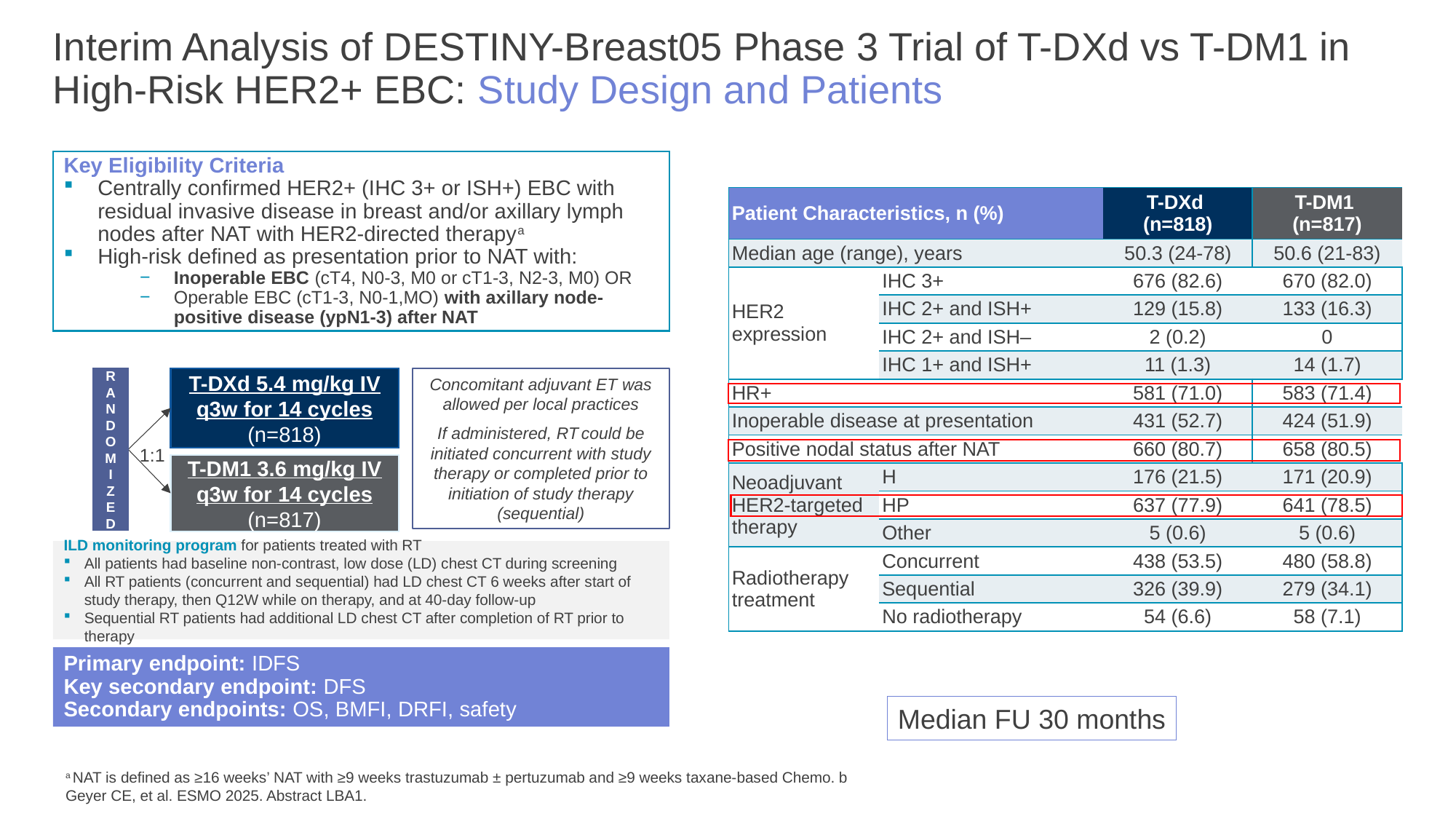

# Interim Analysis of DESTINY-Breast05 Phase 3 Trial of T-DXd vs T-DM1 in High-Risk HER2+ EBC: Study Design and Patients
Key Eligibility Criteria
Centrally confirmed HER2+ (IHC 3+ or ISH+) EBC with residual invasive disease in breast and/or axillary lymph nodes after NAT with HER2-directed therapya
High-risk defined as presentation prior to NAT with:
Inoperable EBC (cT4, N0-3, M0 or cT1-3, N2-3, M0) OR
Operable EBC (cT1-3, N0-1,MO) with axillary node-positive disease (ypN1-3) after NAT
| Patient Characteristics, n (%) |  | T-DXd (n=818) | T-DM1 (n=817) |
| --- | --- | --- | --- |
| Median age (range), years |  | 50.3 (24-78) | 50.6 (21-83) |
| HER2 expression | IHC 3+ | 676 (82.6) | 670 (82.0) |
|  | IHC 2+ and ISH+ | 129 (15.8) | 133 (16.3) |
|  | IHC 2+ and ISH– | 2 (0.2) | 0 |
|  | IHC 1+ and ISH+ | 11 (1.3) | 14 (1.7) |
| HR+ |  | 581 (71.0) | 583 (71.4) |
| Inoperable disease at presentation |  | 431 (52.7) | 424 (51.9) |
| Positive nodal status after NAT |  | 660 (80.7) | 658 (80.5) |
| Neoadjuvant HER2-targeted therapy | H | 176 (21.5) | 171 (20.9) |
|  | HP | 637 (77.9) | 641 (78.5) |
|  | Other | 5 (0.6) | 5 (0.6) |
| Radiotherapy treatment | Concurrent | 438 (53.5) | 480 (58.8) |
|  | Sequential | 326 (39.9) | 279 (34.1) |
|  | No radiotherapy | 54 (6.6) | 58 (7.1) |
RANDOMI
ZED
T-DXd 5.4 mg/kg IV q3w for 14 cycles
(n=818)
1:1
T-DM1 3.6 mg/kg IV q3w for 14 cycles
(n=817)
N=1635
Concomitant adjuvant ET was allowed per local practices
If administered, RT could be initiated concurrent with study therapy or completed prior to initiation of study therapy (sequential)

ILD monitoring program for patients treated with RT
All patients had baseline non-contrast, low dose (LD) chest CT during screening
All RT patients (concurrent and sequential) had LD chest CT 6 weeks after start of study therapy, then Q12W while on therapy, and at 40-day follow-up
Sequential RT patients had additional LD chest CT after completion of RT prior to therapy
Primary endpoint: IDFS
Key secondary endpoint: DFS
Secondary endpoints: OS, BMFI, DRFI, safety
Median FU 30 months
a NAT is defined as ≥16 weeks’ NAT with ≥9 weeks trastuzumab ± pertuzumab and ≥9 weeks taxane-based Chemo. b
Geyer CE, et al. ESMO 2025. Abstract LBA1.